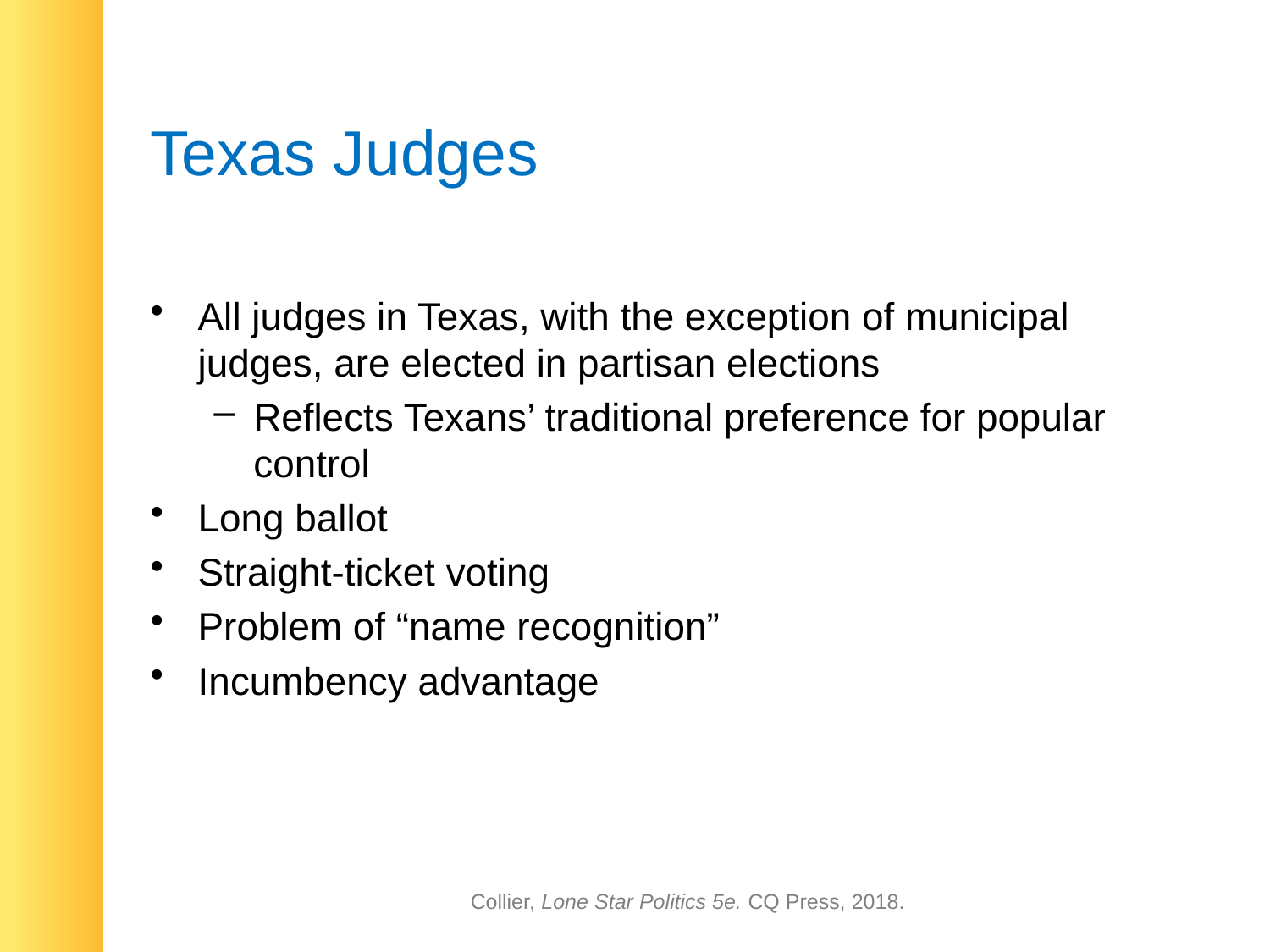

# Texas Judges
All judges in Texas, with the exception of municipal judges, are elected in partisan elections
Reflects Texans’ traditional preference for popular control
Long ballot
Straight-ticket voting
Problem of “name recognition”
Incumbency advantage
Collier, Lone Star Politics 5e. CQ Press, 2018.